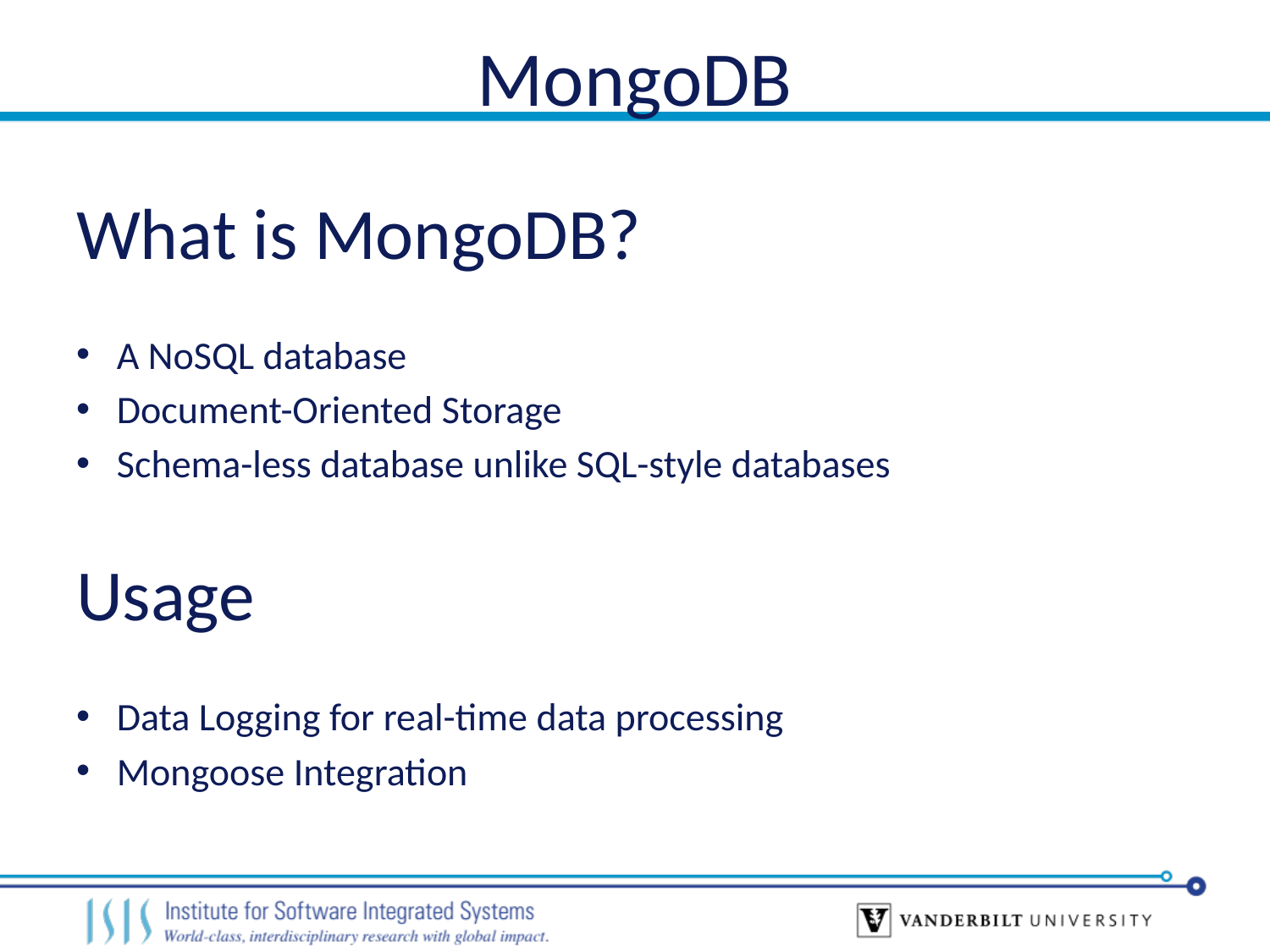

# MongoDB
What is MongoDB?

A NoSQL database
Document-Oriented Storage
Schema-less database unlike SQL-style databases

Usage

Data Logging for real-time data processing
Mongoose Integration